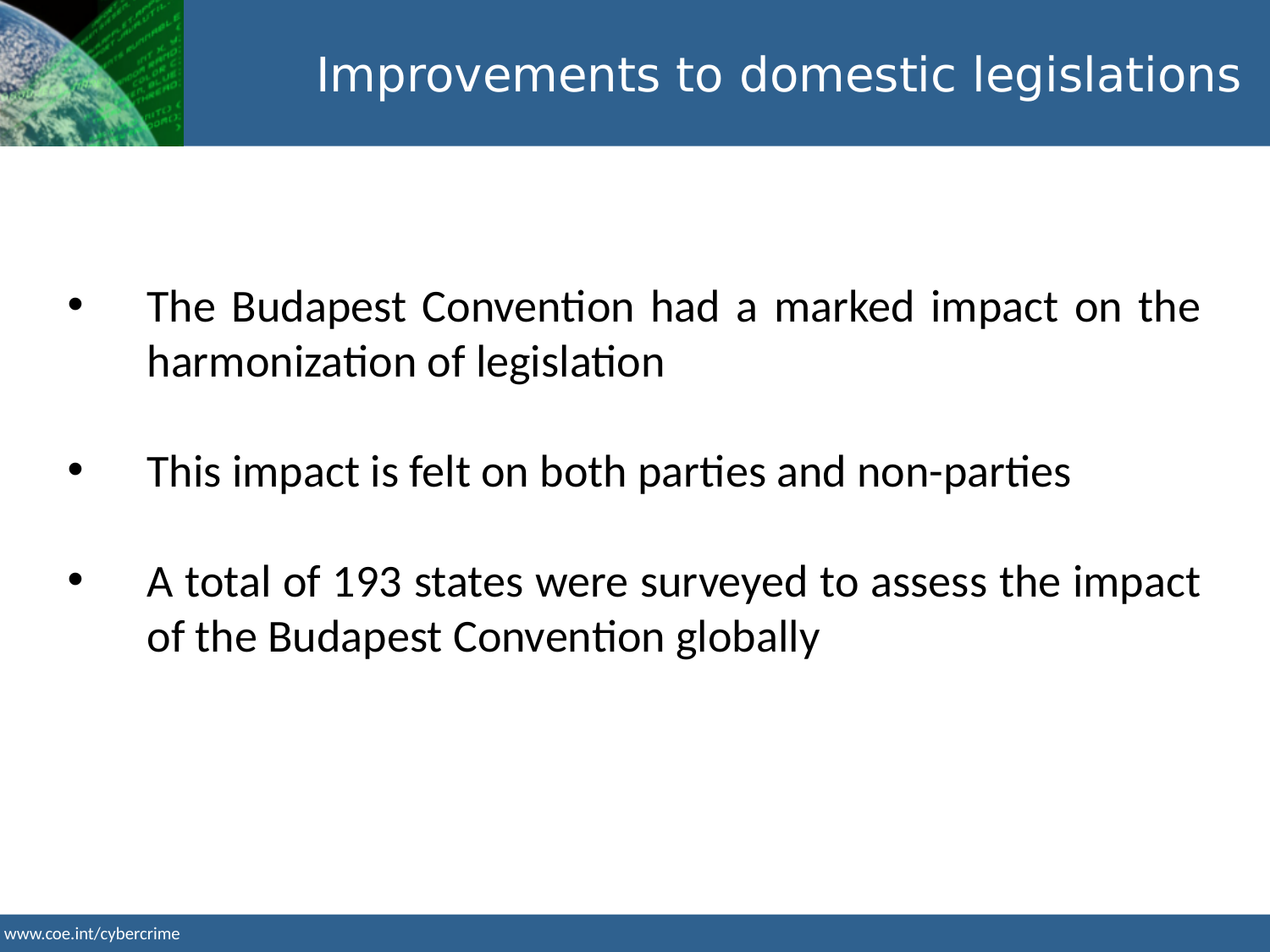

Improvements to domestic legislations
The Budapest Convention had a marked impact on the harmonization of legislation

This impact is felt on both parties and non-parties

A total of 193 states were surveyed to assess the impact of the Budapest Convention globally